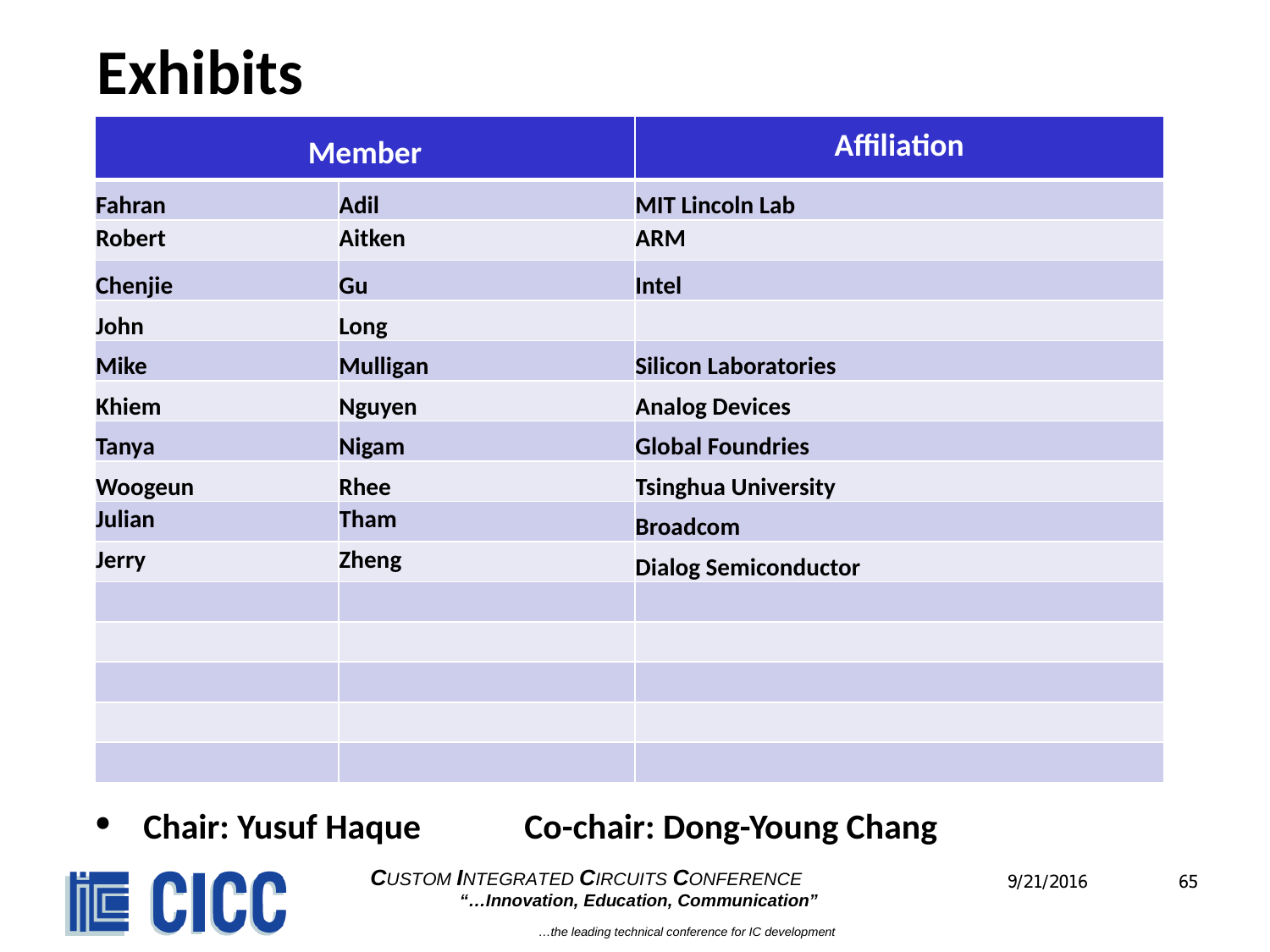

# Exhibits
| Member |  | Affiliation |
| --- | --- | --- |
| Fahran | Adil | MIT Lincoln Lab |
| Robert | Aitken | ARM |
| Chenjie | Gu | Intel |
| John | Long |  |
| Mike | Mulligan | Silicon Laboratories |
| Khiem | Nguyen | Analog Devices |
| Tanya | Nigam | Global Foundries |
| Woogeun | Rhee | Tsinghua University |
| Julian | Tham | Broadcom |
| Jerry | Zheng | Dialog Semiconductor |
|  |  |  |
|  |  |  |
|  |  |  |
|  |  |  |
|  |  |  |
Chair: Yusuf Haque	Co-chair: Dong-Young Chang